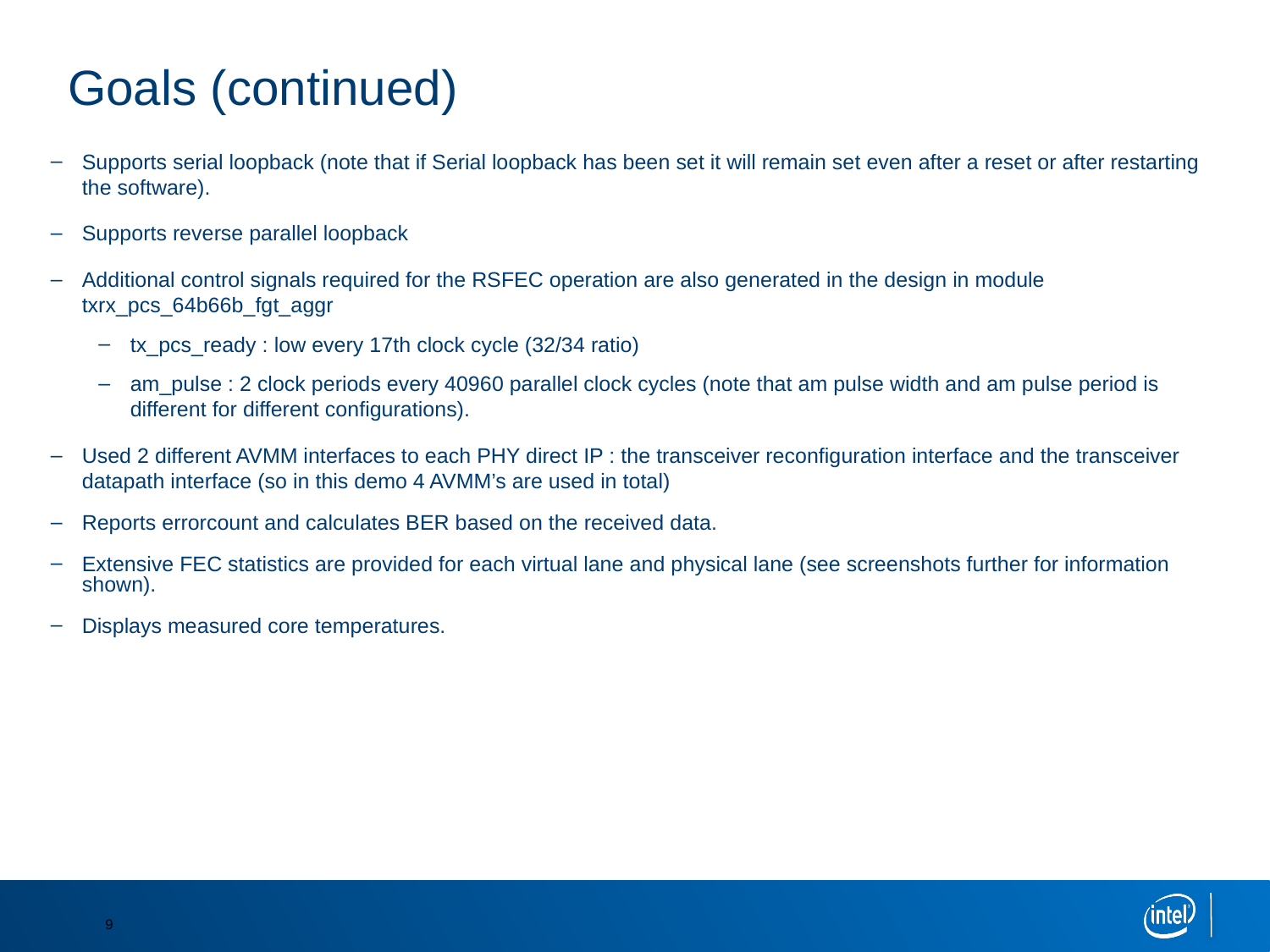

# Goals (continued)
Supports serial loopback (note that if Serial loopback has been set it will remain set even after a reset or after restarting the software).
Supports reverse parallel loopback
Additional control signals required for the RSFEC operation are also generated in the design in module txrx_pcs_64b66b_fgt_aggr
tx_pcs_ready : low every 17th clock cycle (32/34 ratio)
am_pulse : 2 clock periods every 40960 parallel clock cycles (note that am pulse width and am pulse period is different for different configurations).
Used 2 different AVMM interfaces to each PHY direct IP : the transceiver reconfiguration interface and the transceiver datapath interface (so in this demo 4 AVMM’s are used in total)
Reports errorcount and calculates BER based on the received data.
Extensive FEC statistics are provided for each virtual lane and physical lane (see screenshots further for information shown).
Displays measured core temperatures.

9